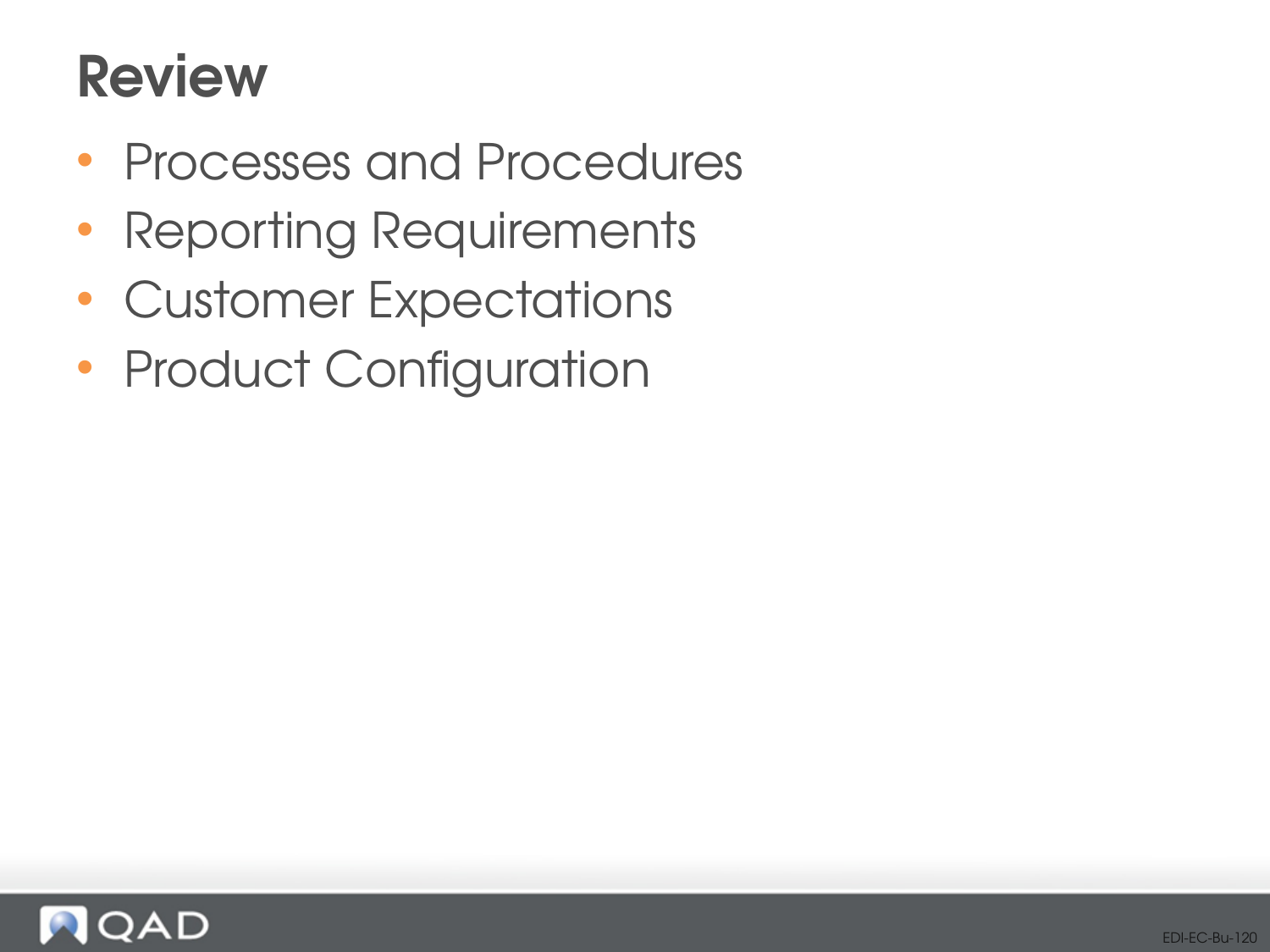

# Review
Processes and Procedures
Reporting Requirements
Customer Expectations
Product Configuration

EDI-EC-Bu-120